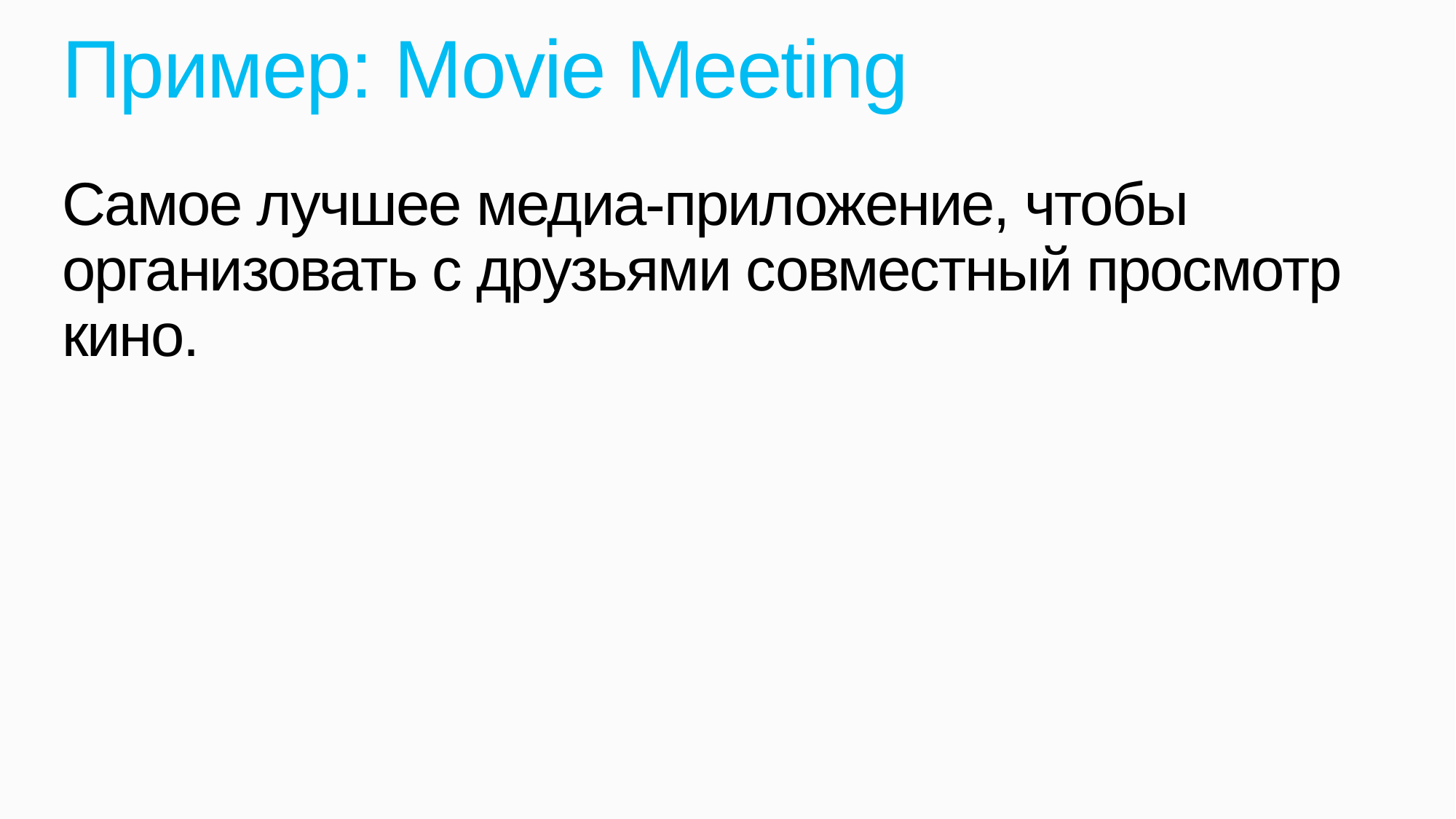

# Пример: Movie Meeting
Самое лучшее медиа-приложение, чтобы организовать с друзьями совместный просмотр кино.